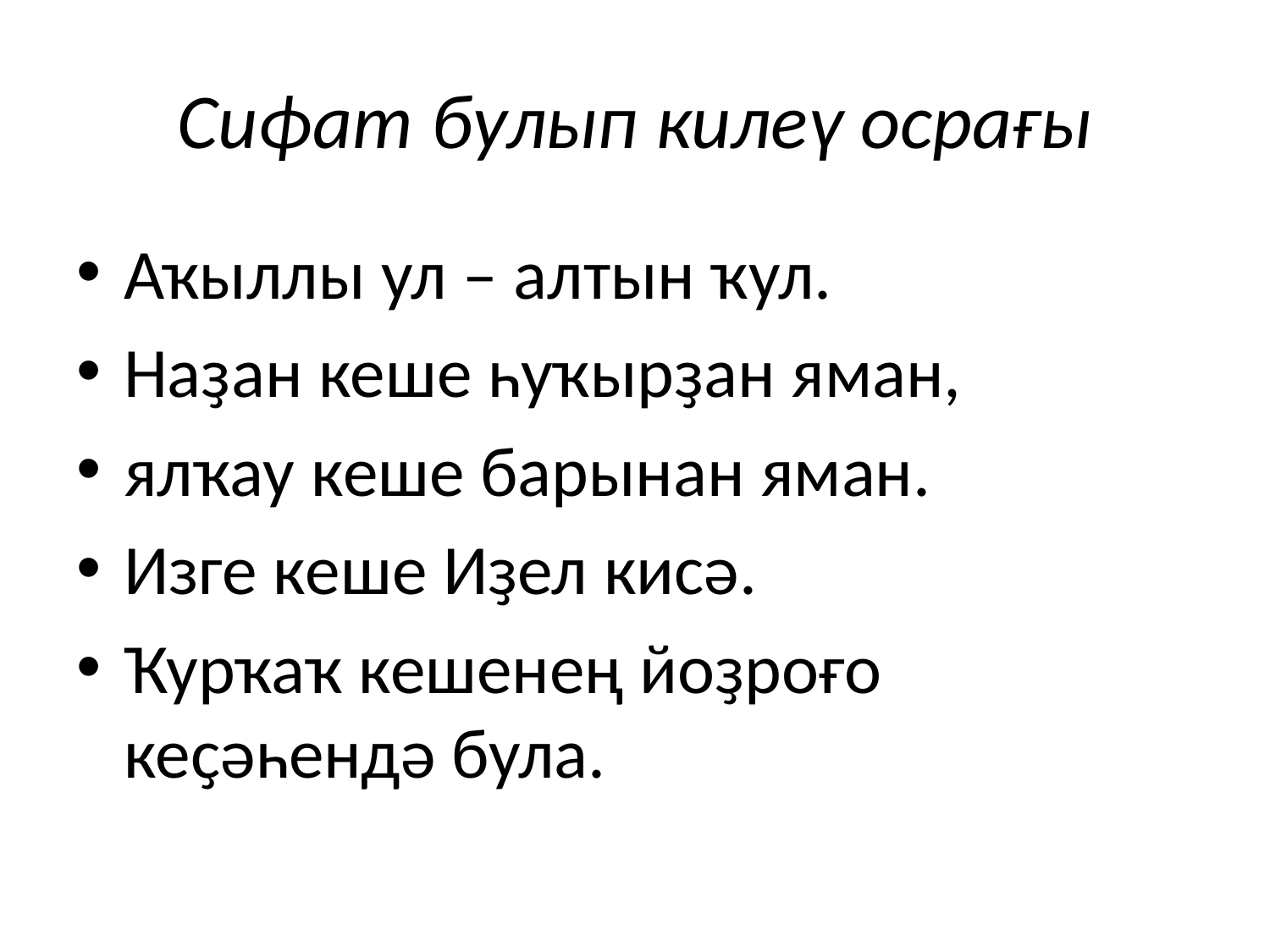

# Сифат булып килеү осрағы
Аҡыллы ул – алтын ҡул.
Наҙан кеше һуҡырҙан яман,
ялҡау кеше барынан яман.
Изге кеше Иҙел кисә.
Ҡурҡаҡ кешенең йоҙроғо кеҫәһендә була.